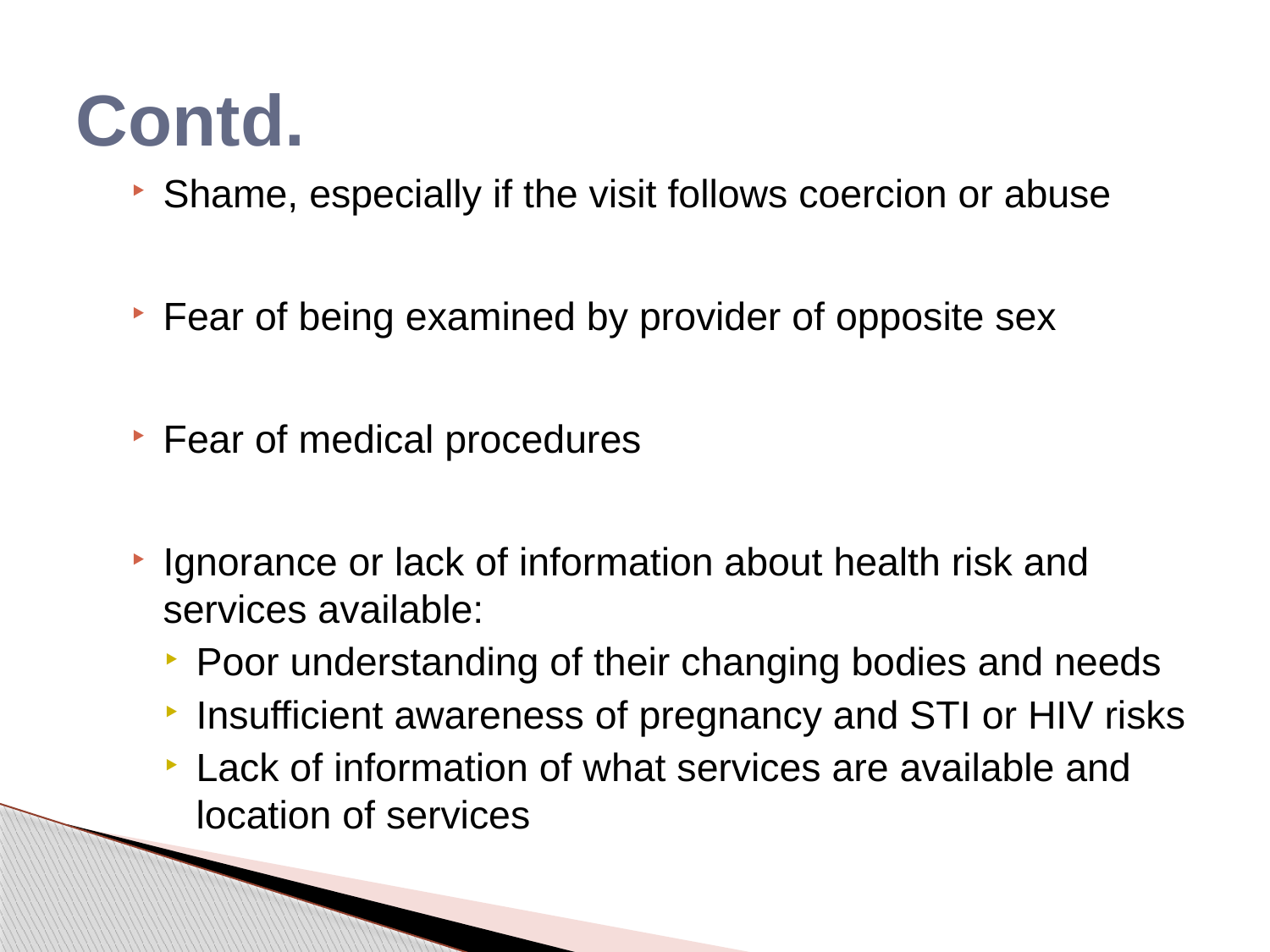

# Contd.
Shame, especially if the visit follows coercion or abuse

Fear of being examined by provider of opposite sex

Fear of medical procedures

Ignorance or lack of information about health risk and services available:
Poor understanding of their changing bodies and needs
Insufficient awareness of pregnancy and STI or HIV risks
Lack of information of what services are available and location of services